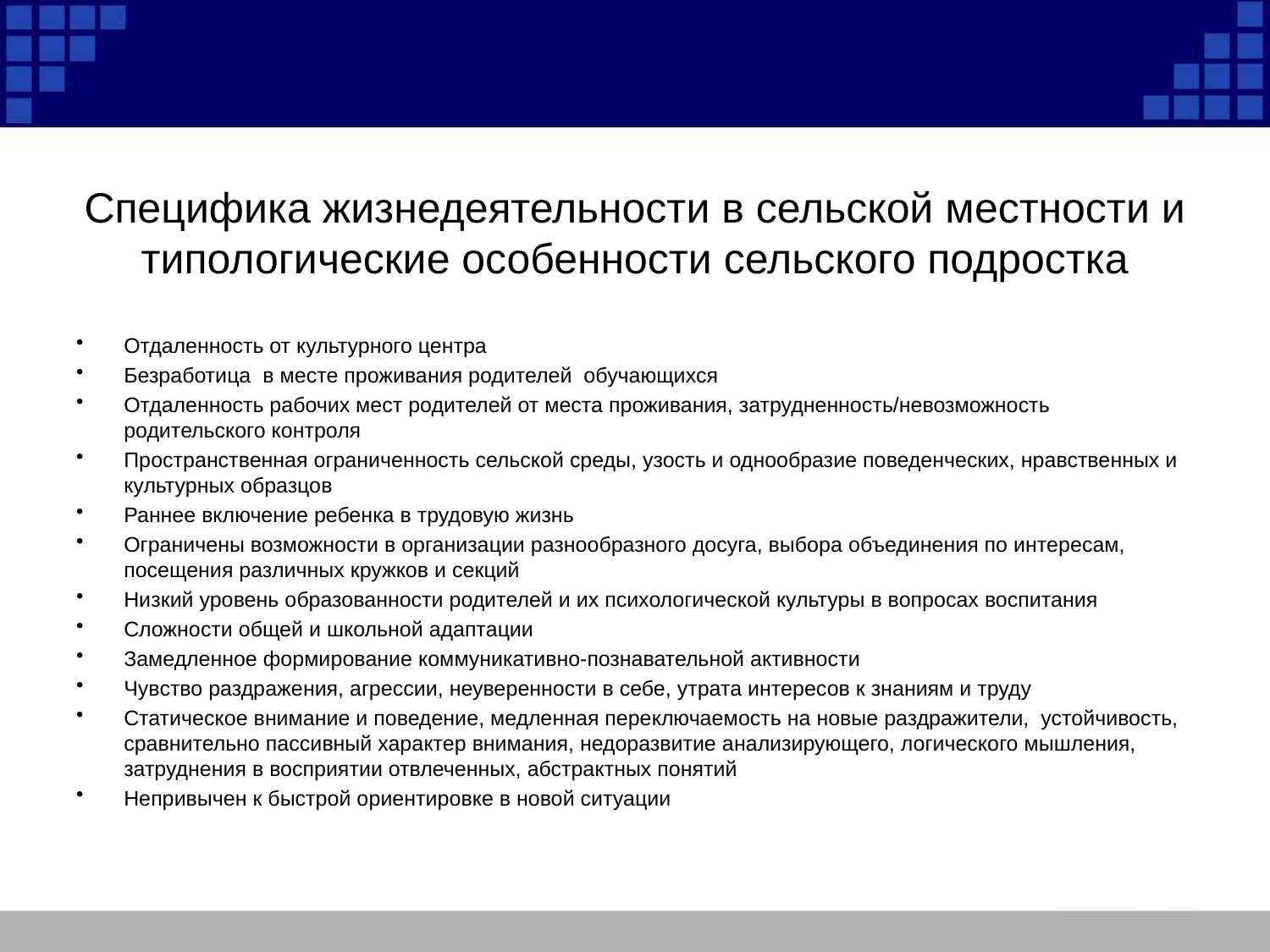

# Специфика жизнедеятельности в сельской местности и типологические особенности сельского подростка
Отдаленность от культурного центра
Безработица  в месте проживания родителей  обучающихся
Отдаленность рабочих мест родителей от места проживания, затрудненность/невозможность родительского контроля
Пространственная ограниченность сельской среды, узость и однообразие поведенческих, нравственных и культурных образцов
Раннее включение ребенка в трудовую жизнь
Ограничены возможности в организации разнообразного досуга, выбора объединения по интересам, посещения различных кружков и секций
Низкий уровень образованности родителей и их психологической культуры в вопросах воспитания
Сложности общей и школьной адаптации
Замедленное формирование коммуникативно-познавательной активности
Чувство раздражения, агрессии, неуверенности в себе, утрата интересов к знаниям и труду
Статическое внимание и поведение, медленная переключаемость на новые раздражители,  устойчивость, сравнительно пассивный характер внимания, недоразвитие анализирующего, логического мышления, затруднения в восприятии отвлеченных, абстрактных понятий
Непривычен к быстрой ориентировке в новой ситуации